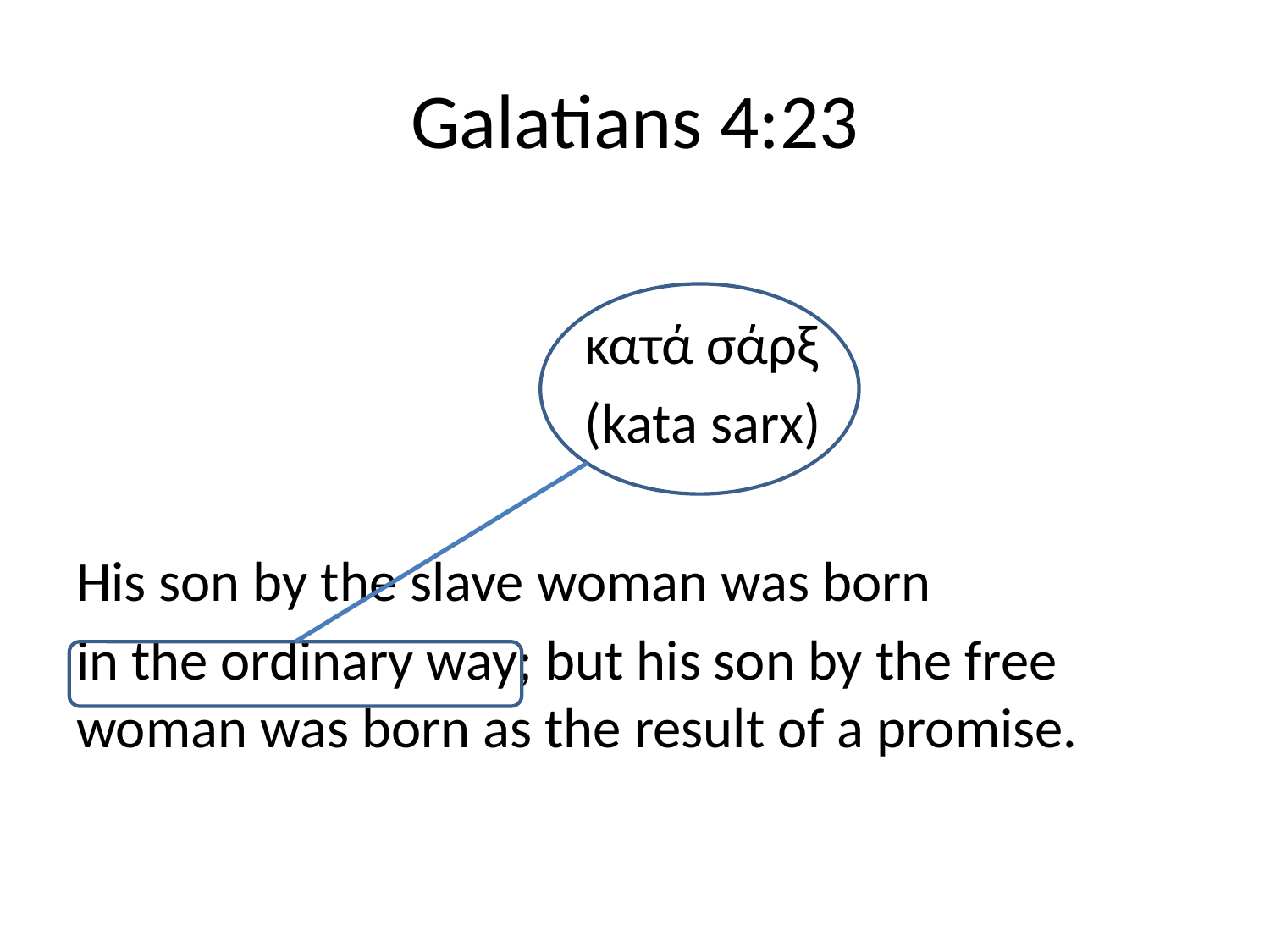

# Galatians 4:23

				κατά σάρξ
				(kata sarx)

His son by the slave woman was born
in the ordinary way; but his son by the free woman was born as the result of a promise.